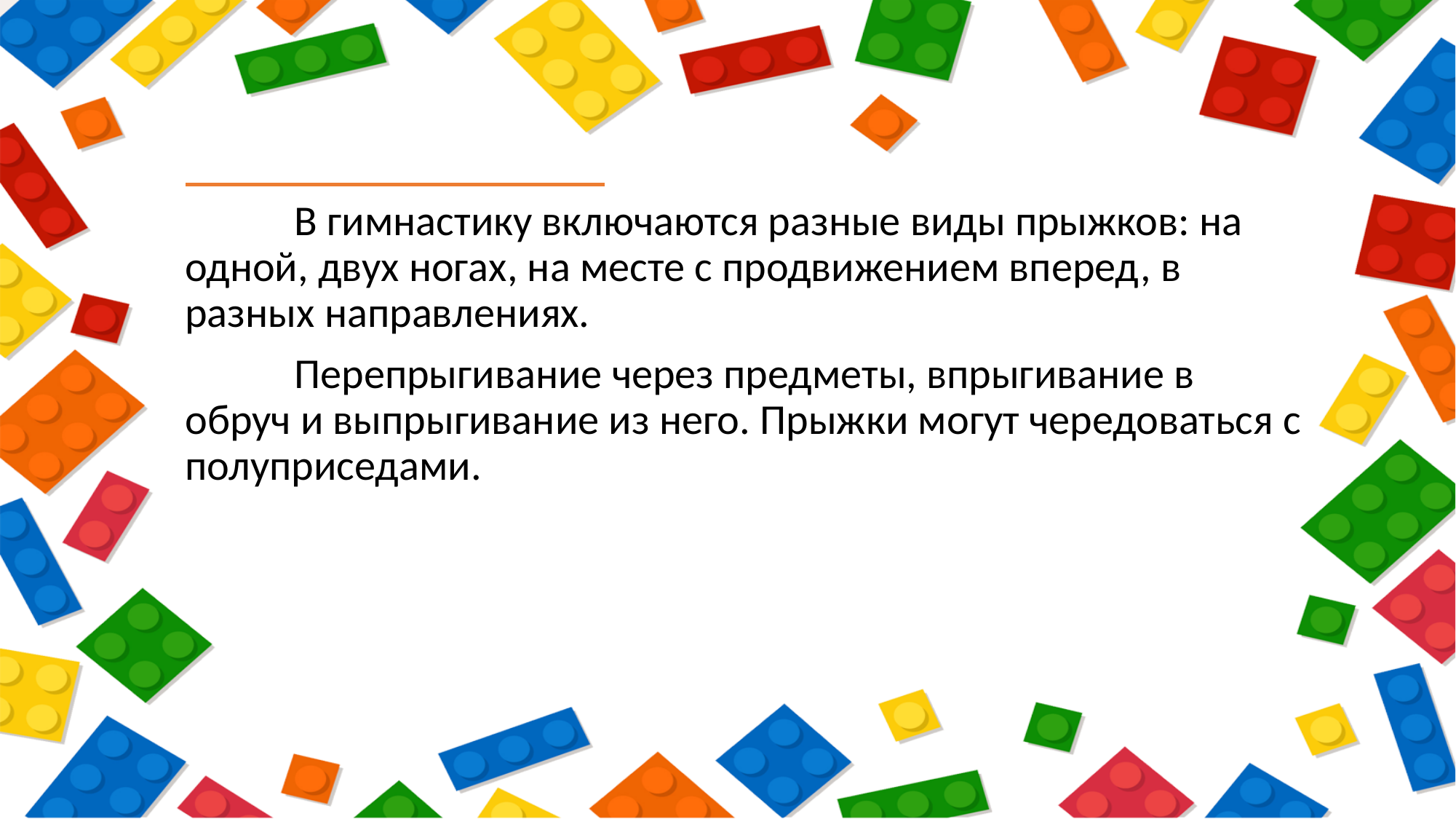

В гимнастику включаются разные виды прыжков: на одной, двух ногах, на месте с продвижением вперед, в разных направлениях.
	Перепрыгивание через предметы, впрыгивание в обруч и выпрыгивание из него. Прыжки могут чередоваться с полуприседами.